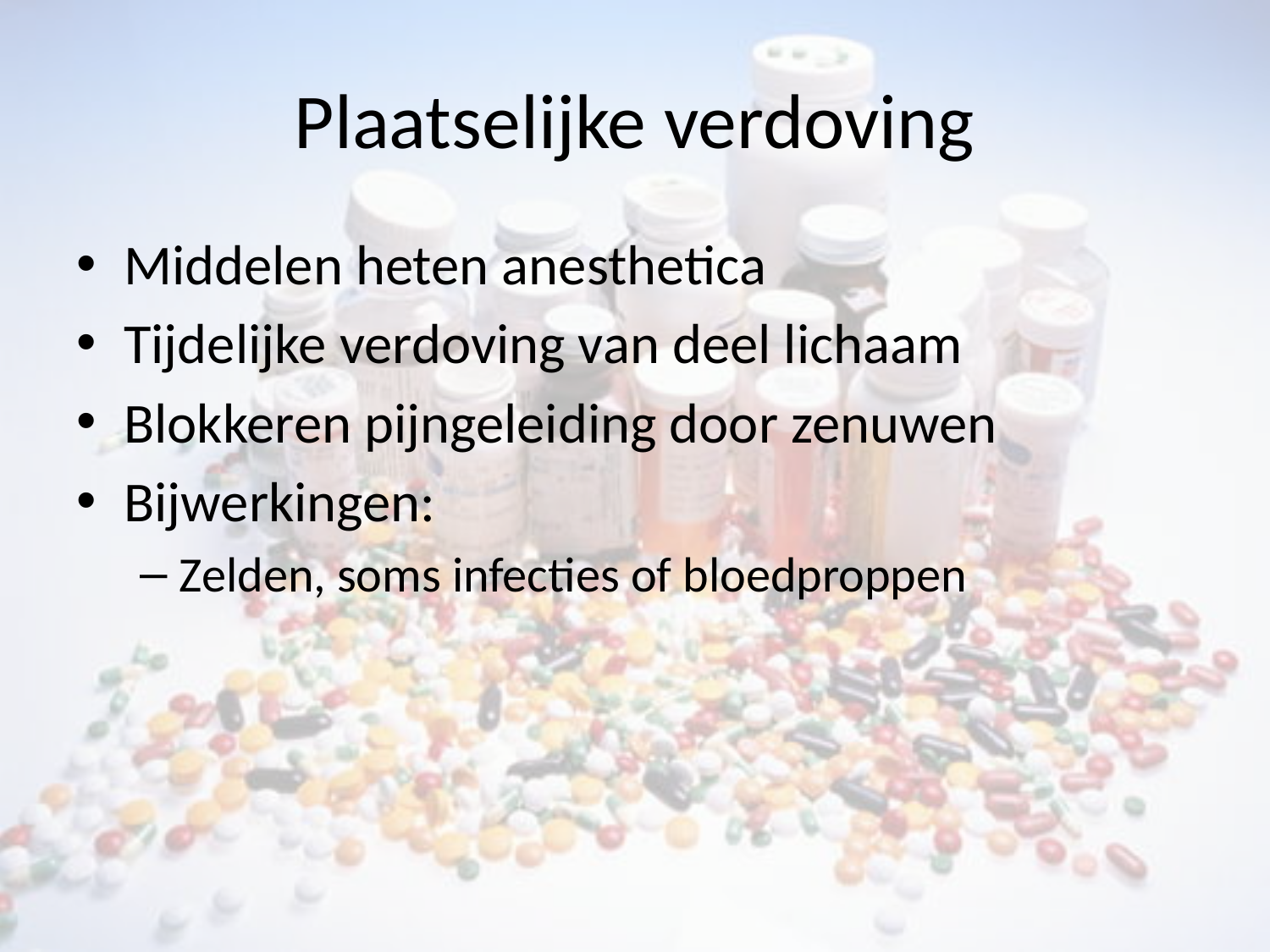

# Plaatselijke verdoving
Middelen heten anesthetica
Tijdelijke verdoving van deel lichaam
Blokkeren pijngeleiding door zenuwen
Bijwerkingen:
Zelden, soms infecties of bloedproppen